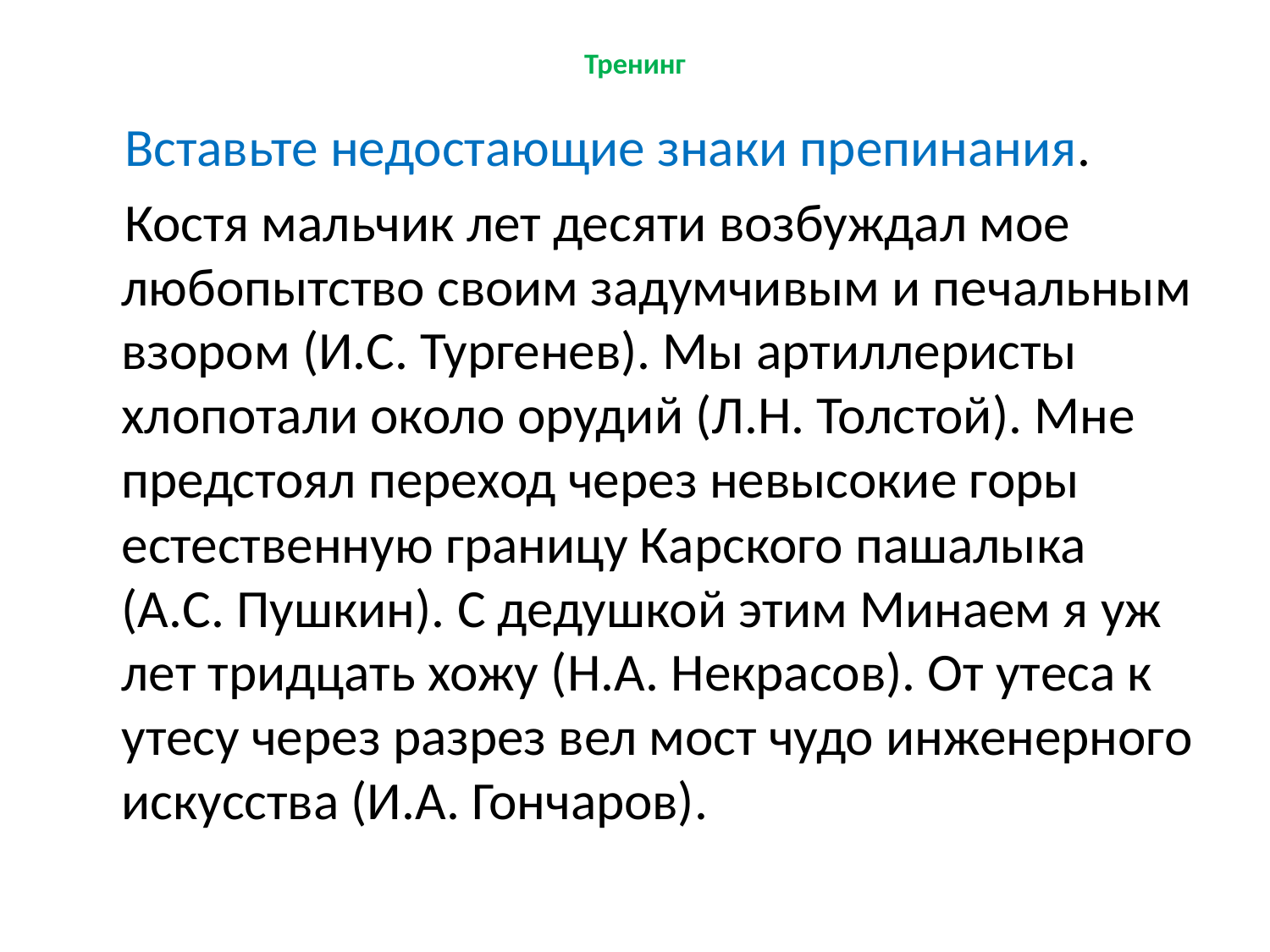

# Тренинг
    Вставьте недостающие знаки препинания.
    Костя мальчик лет десяти возбуждал мое любопытство своим задумчивым и печальным взором (И.С. Тургенев). Мы артиллеристы хлопотали около орудий (Л.Н. Толстой). Мне предстоял переход через невысокие горы естественную границу Карского пашалыка (А.С. Пушкин). С дедушкой этим Минаем я уж лет тридцать хожу (Н.А. Некрасов). От утеса к утесу через разрез вел мост чудо инженерного искусства (И.А. Гончаров).